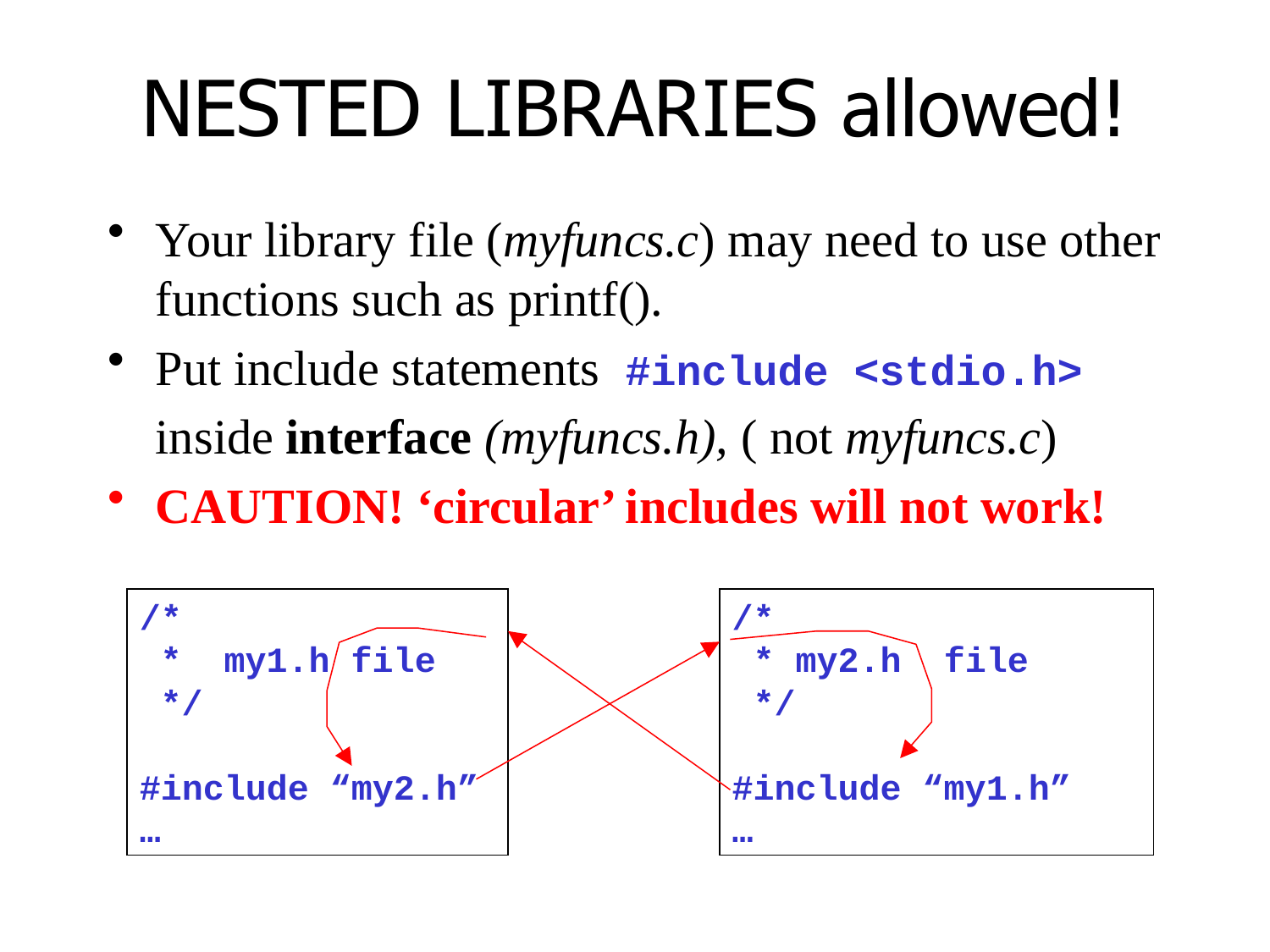

# NESTED LIBRARIES allowed!
Your library file (myfuncs.c) may need to use other functions such as printf().
Put include statements #include <stdio.h>
	inside interface (myfuncs.h), ( not myfuncs.c)
CAUTION! ‘circular’ includes will not work!
/*
 *  my1.h file
 */

#include “my2.h”
…
/*
 * my2.h  file
 */

#include “my1.h”
…